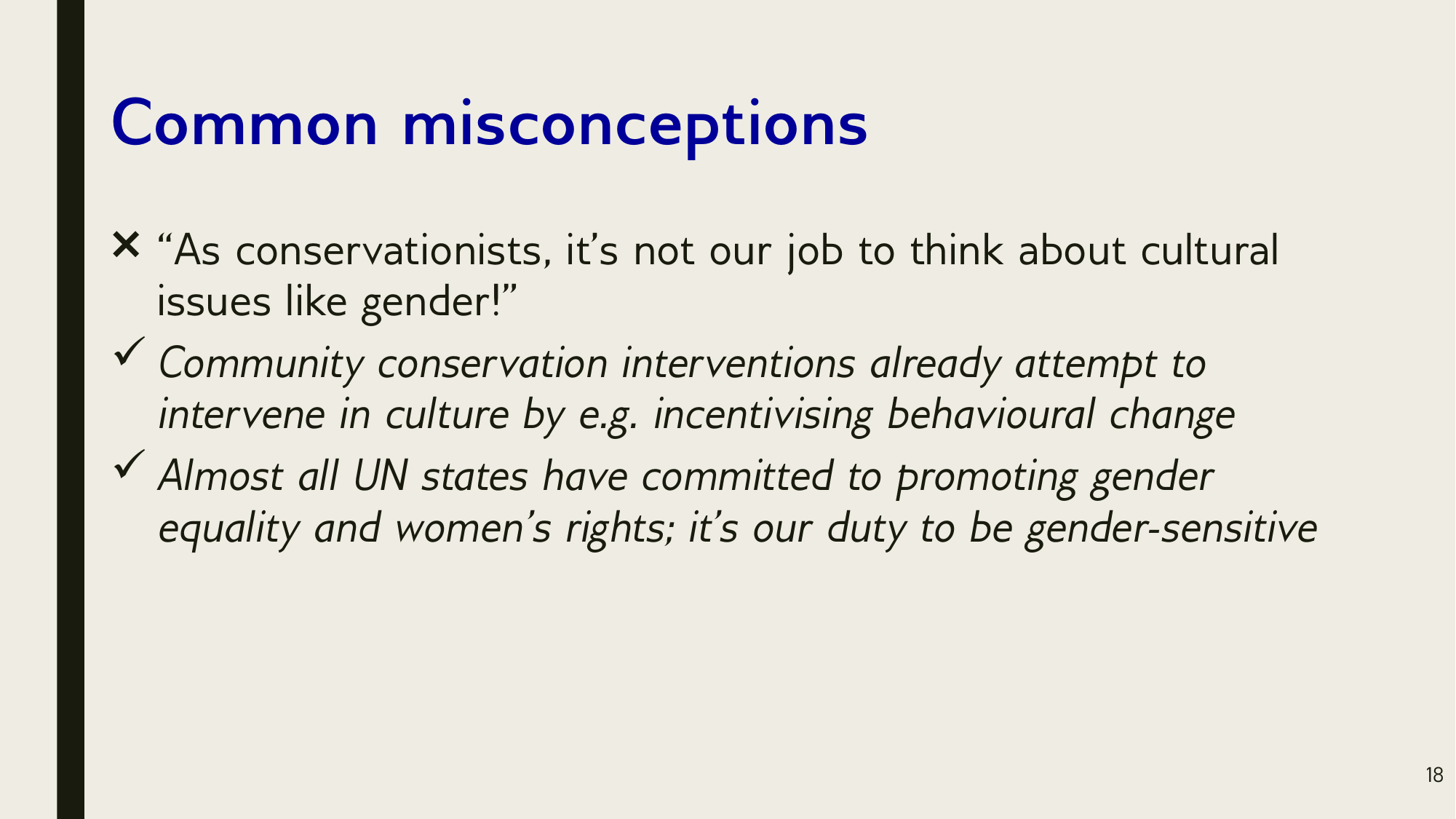

# Common misconceptions
“As conservationists, it’s not our job to think about cultural issues like gender!”
Community conservation interventions already attempt to intervene in culture by e.g. incentivising behavioural change
Almost all UN states have committed to promoting gender equality and women’s rights; it’s our duty to be gender-sensitive

18